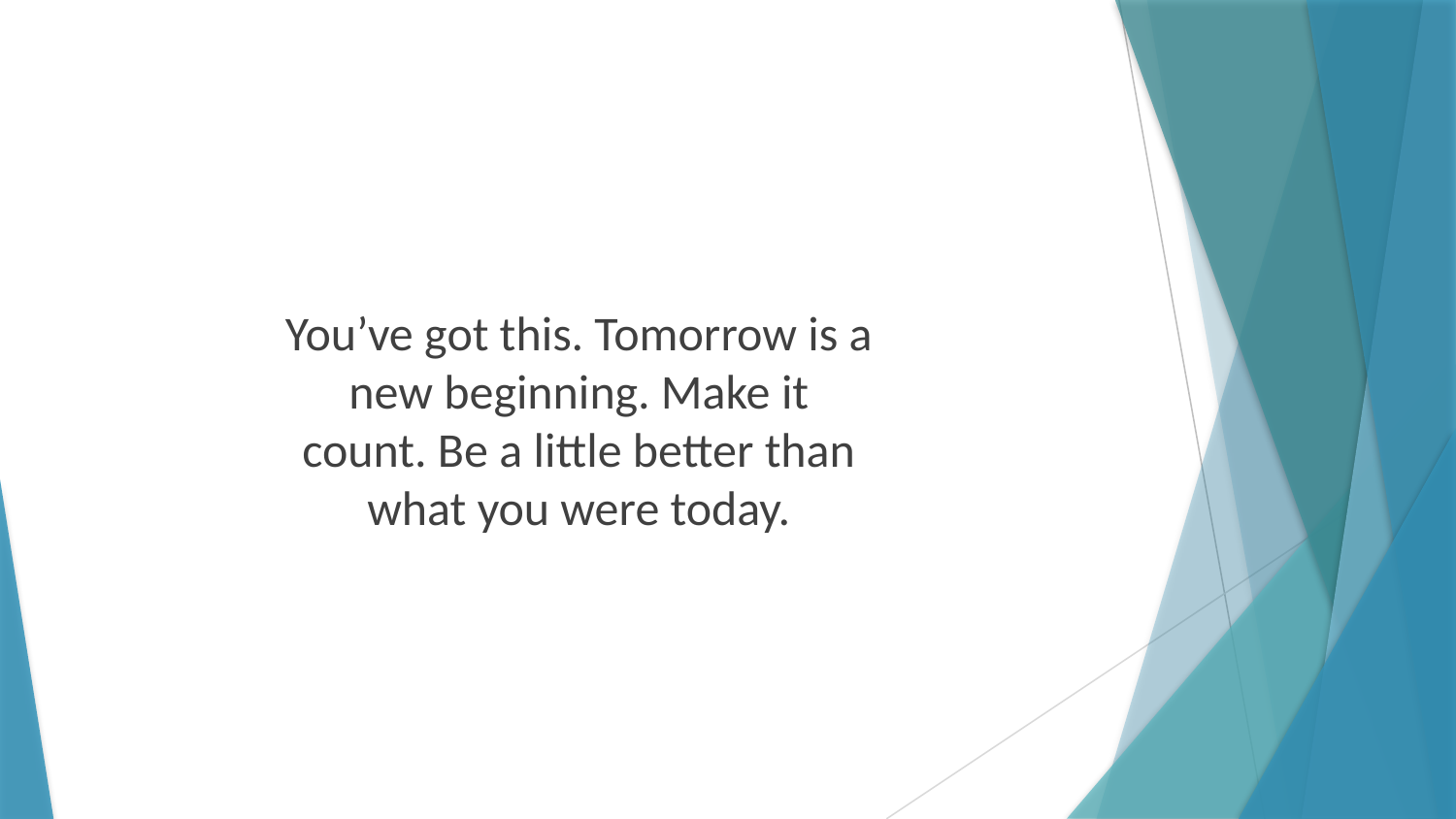

You’ve got this. Tomorrow is a new beginning. Make it count. Be a little better than what you were today.